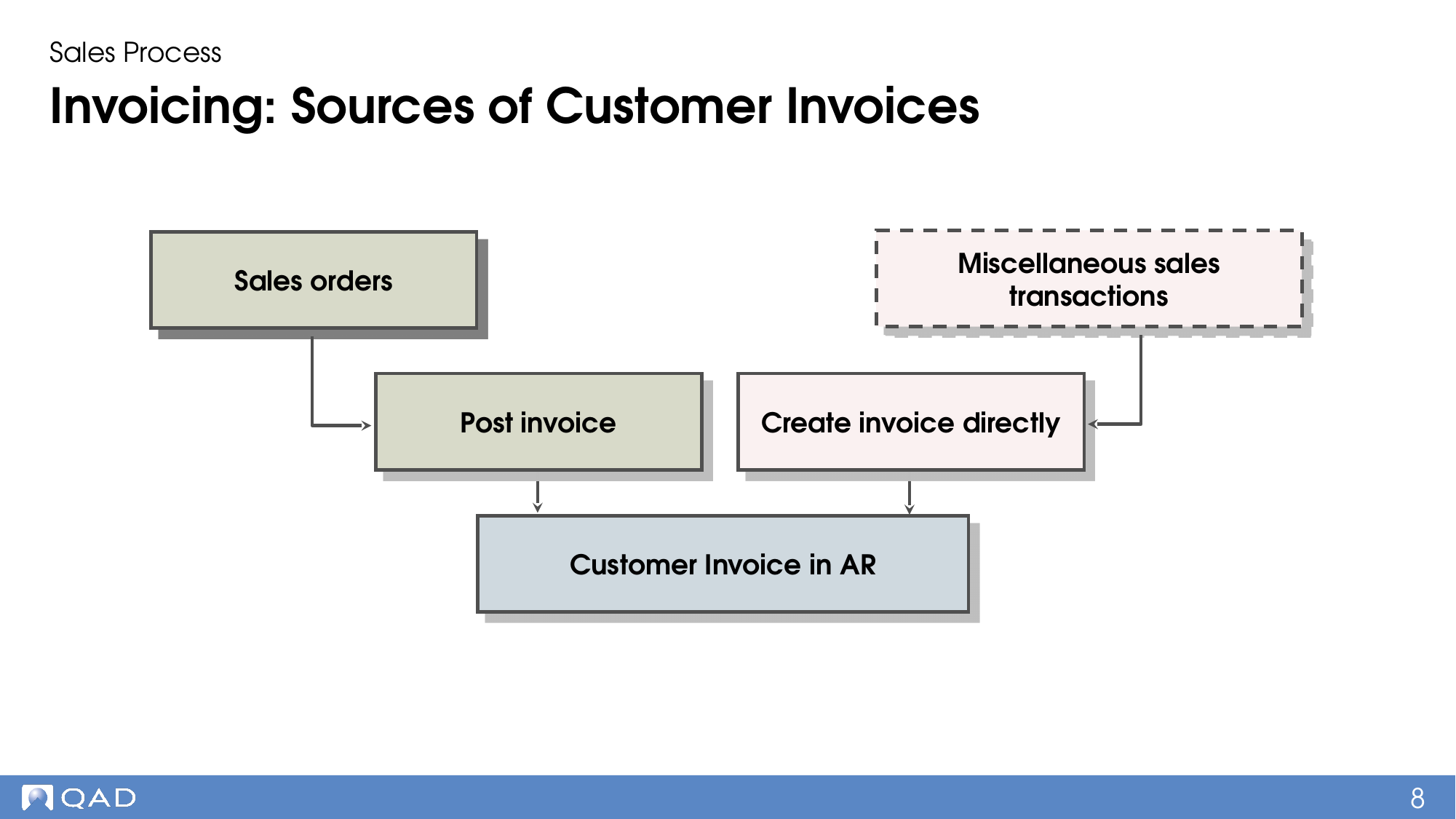

Sales Process
# Invoicing: Sources of Customer Invoices
Miscellaneous sales transactions
Sales orders

Post invoice
Create invoice directly
Customer Invoice in AR
8